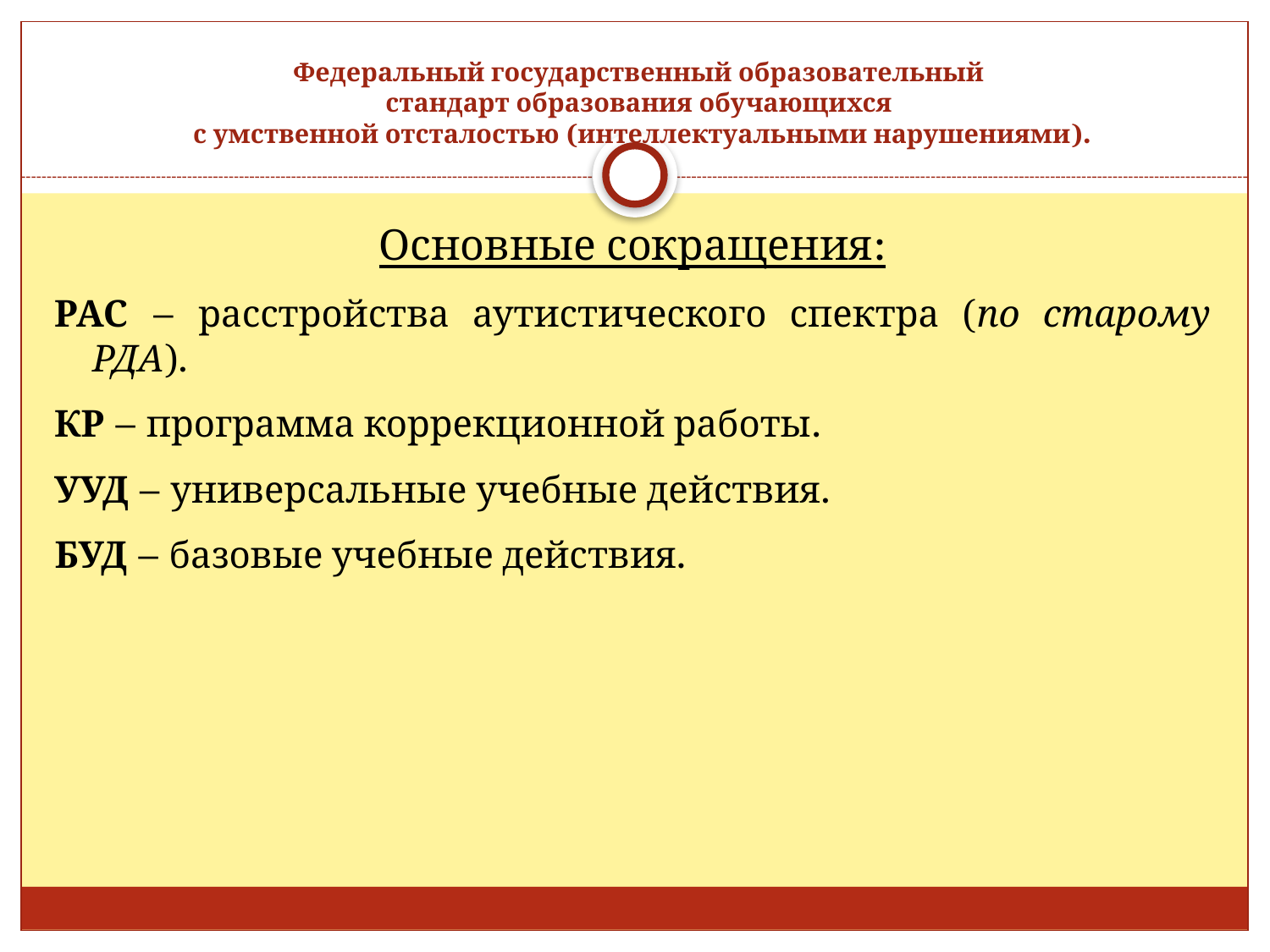

# Федеральный государственный образовательный стандарт образования обучающихся с умственной отсталостью (интеллектуальными нарушениями).
Основные сокращения:
РАС – расстройства аутистического спектра (по старому РДА).
КР – программа коррекционной работы.
УУД – универсальные учебные действия.
БУД – базовые учебные действия.